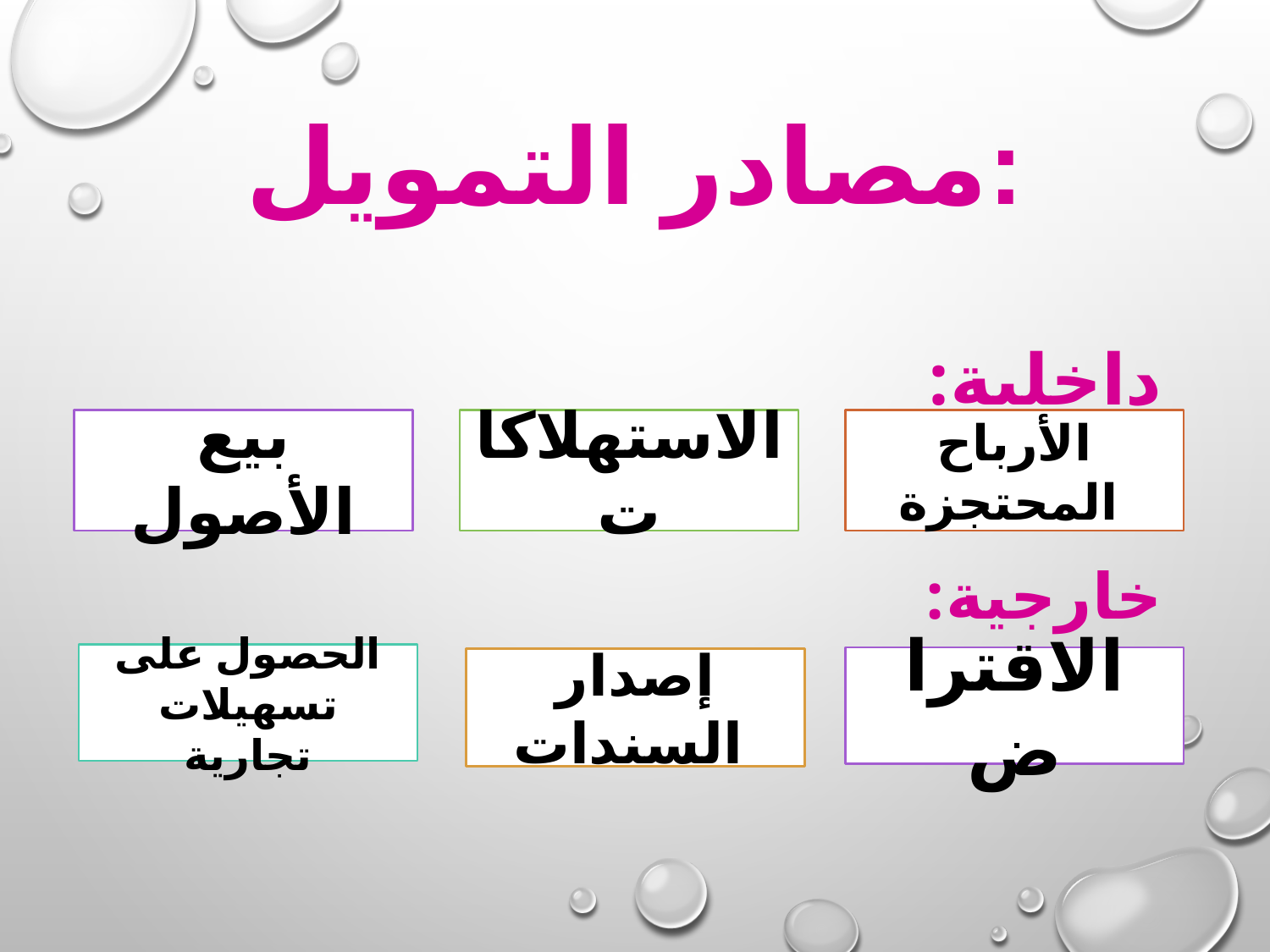

# مصادر التمويل:
داخلية:

خارجية:
بيع الأصول
الاستهلاكات
الأرباح المحتجزة
الحصول على تسهيلات تجارية
الاقتراض
إصدار السندات